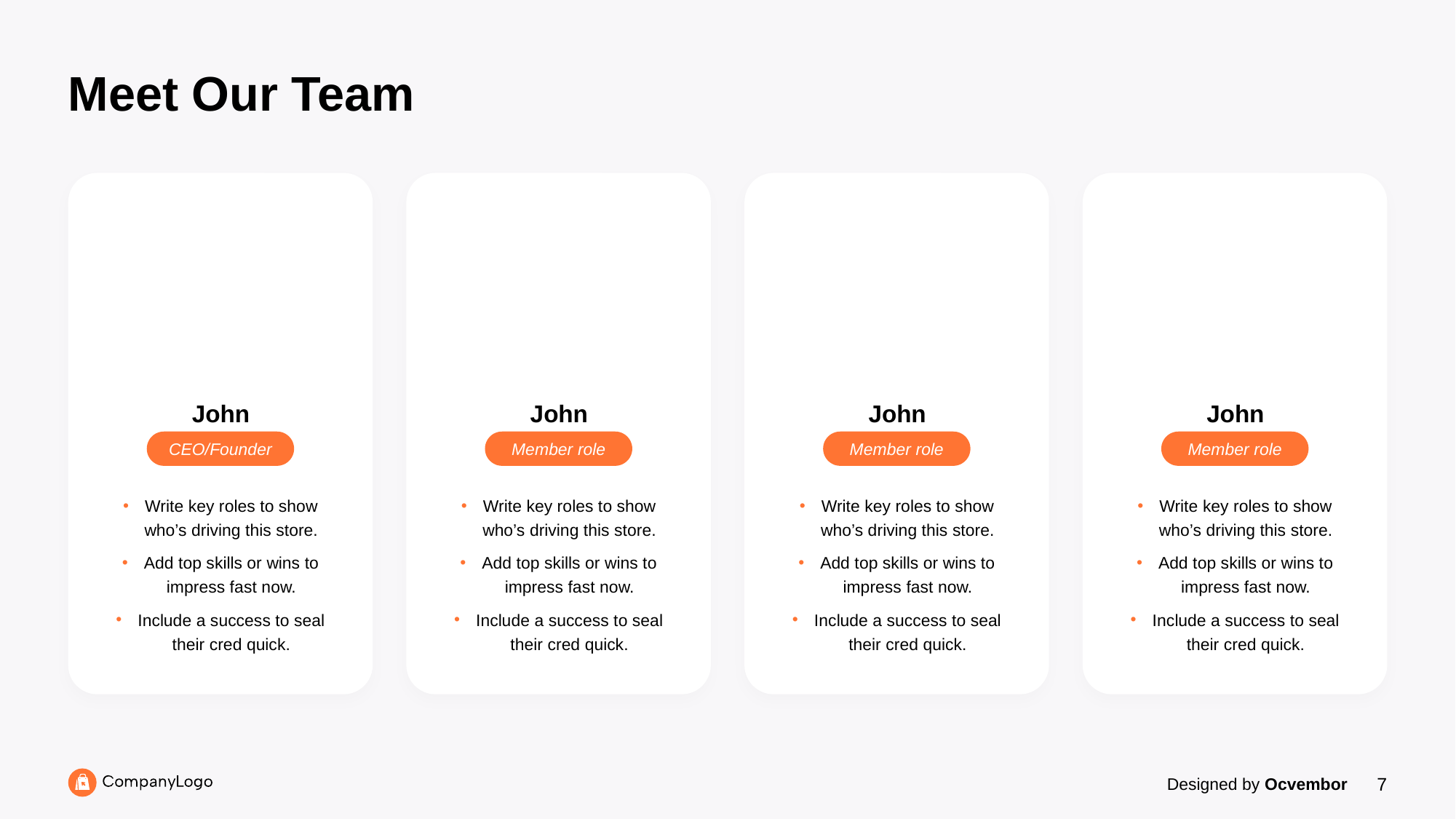

# Meet Our Team

John Doe
John Doe
John Doe
John Doe
CEO/Founder
Member role
Member role
Member role
Write key roles to show who’s driving this store.
Add top skills or wins to impress fast now.
Include a success to seal their cred quick.
Write key roles to show who’s driving this store.
Add top skills or wins to impress fast now.
Include a success to seal their cred quick.
Write key roles to show who’s driving this store.
Add top skills or wins to impress fast now.
Include a success to seal their cred quick.
Write key roles to show who’s driving this store.
Add top skills or wins to impress fast now.
Include a success to seal their cred quick.